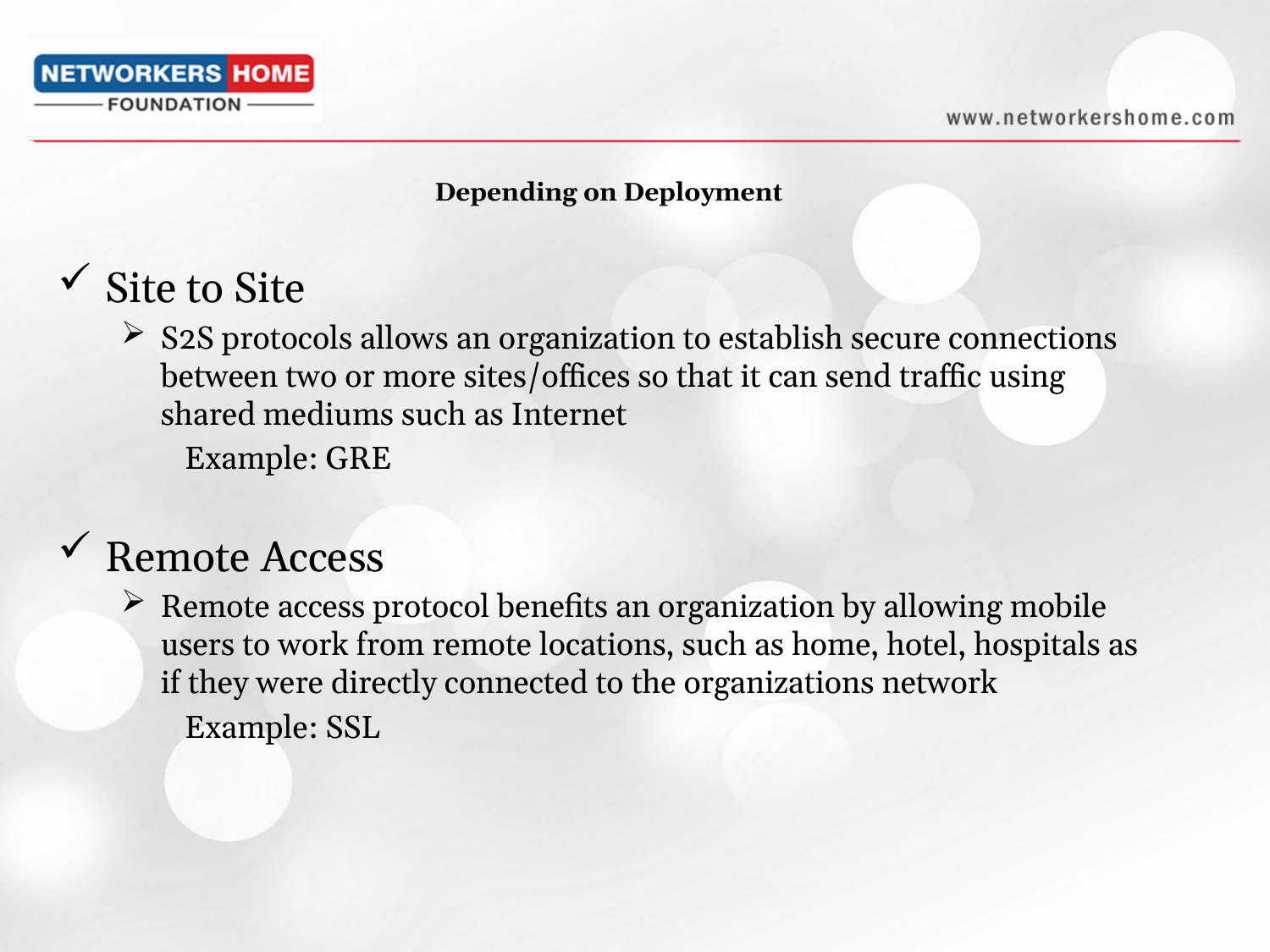

# Depending on Deployment
Site to Site
S2S protocols allows an organization to establish secure connections between two or more sites/offices so that it can send traffic using shared mediums such as Internet
Example: GRE

Remote Access
Remote access protocol benefits an organization by allowing mobile users to work from remote locations, such as home, hotel, hospitals as if they were directly connected to the organizations network
Example: SSL